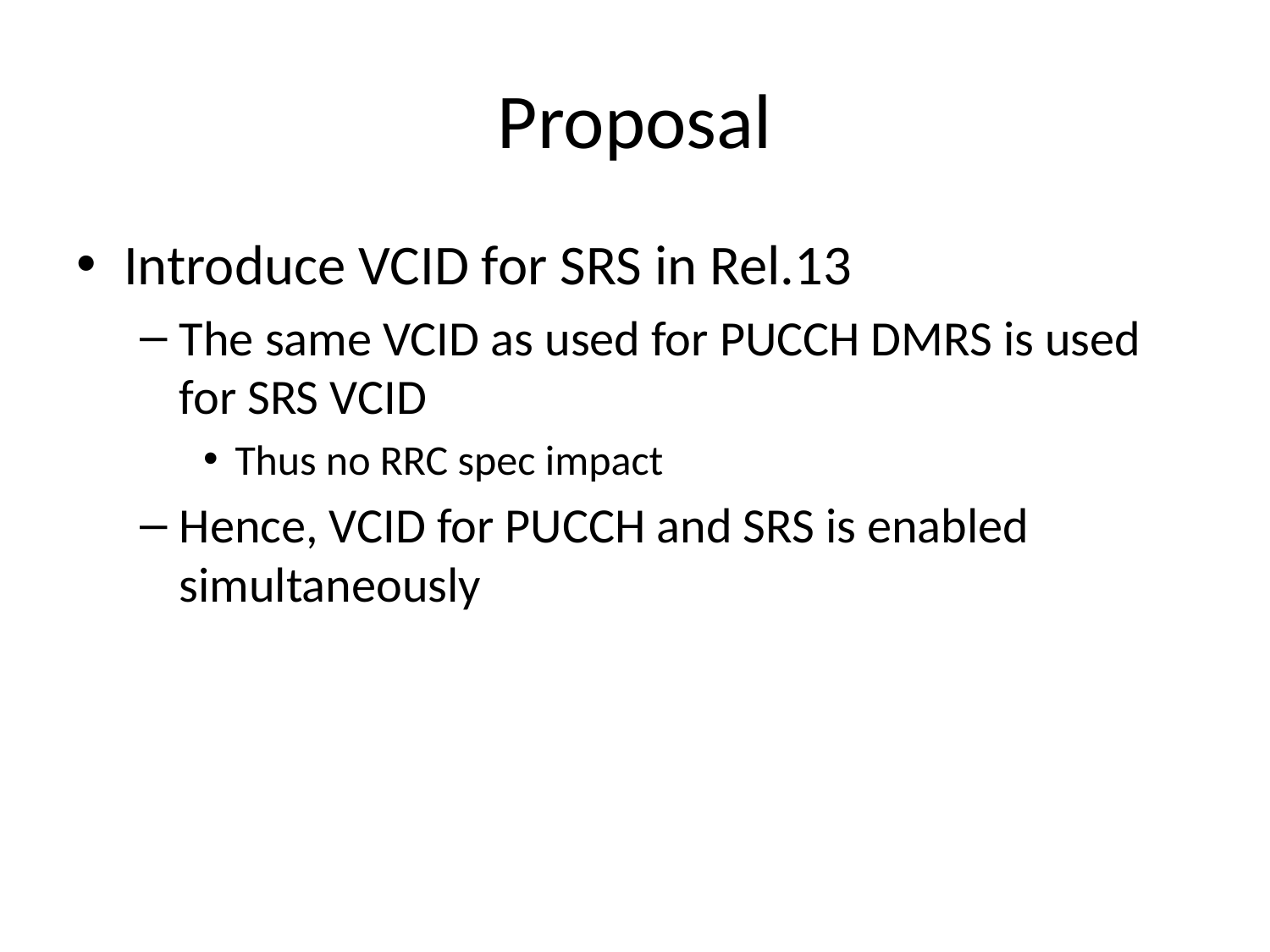

# Proposal
Introduce VCID for SRS in Rel.13
The same VCID as used for PUCCH DMRS is used for SRS VCID
Thus no RRC spec impact
Hence, VCID for PUCCH and SRS is enabled simultaneously